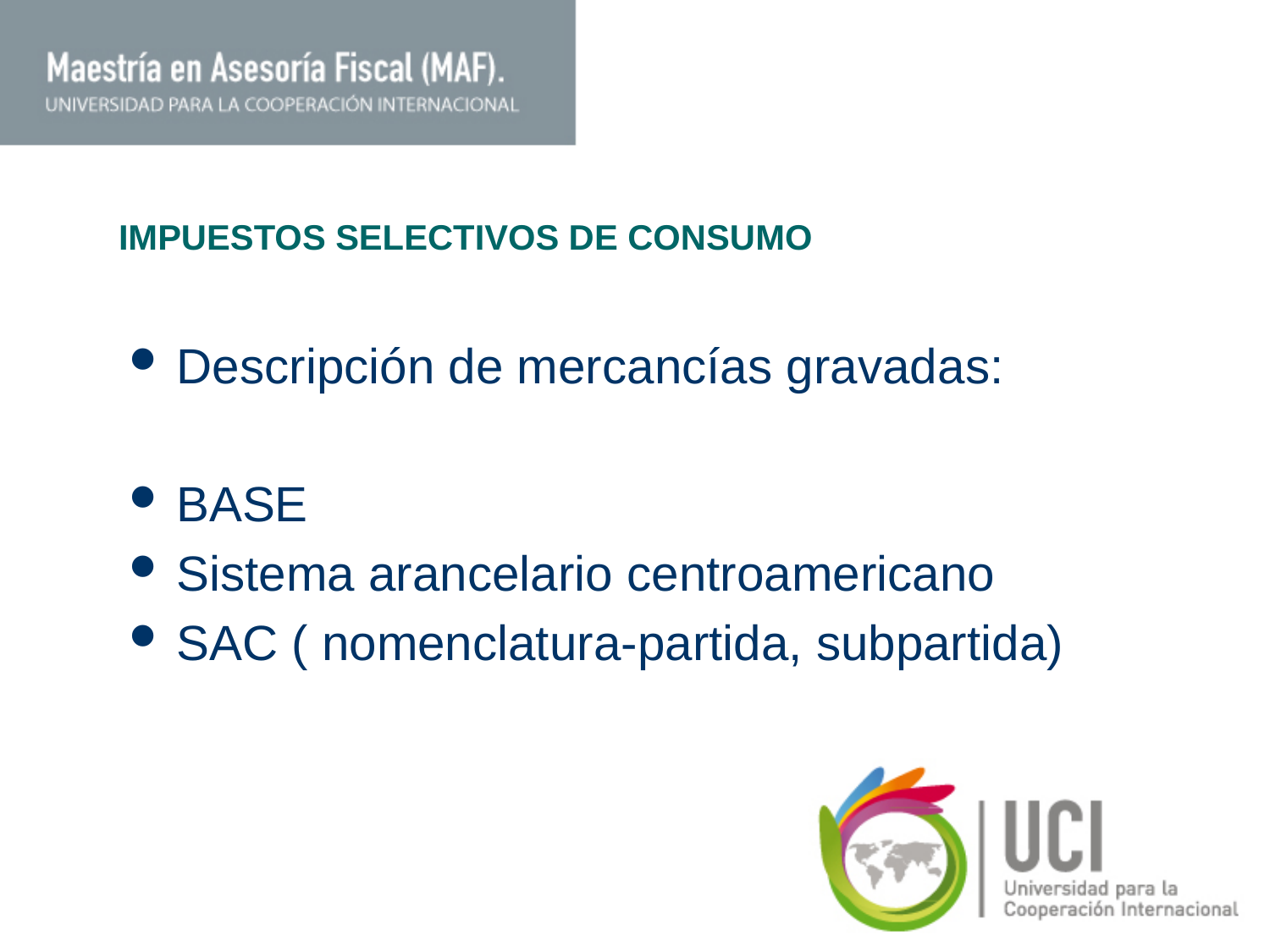

# IMPUESTOS SELECTIVOS DE CONSUMO
Descripción de mercancías gravadas:

BASE
Sistema arancelario centroamericano
SAC ( nomenclatura-partida, subpartida)
6